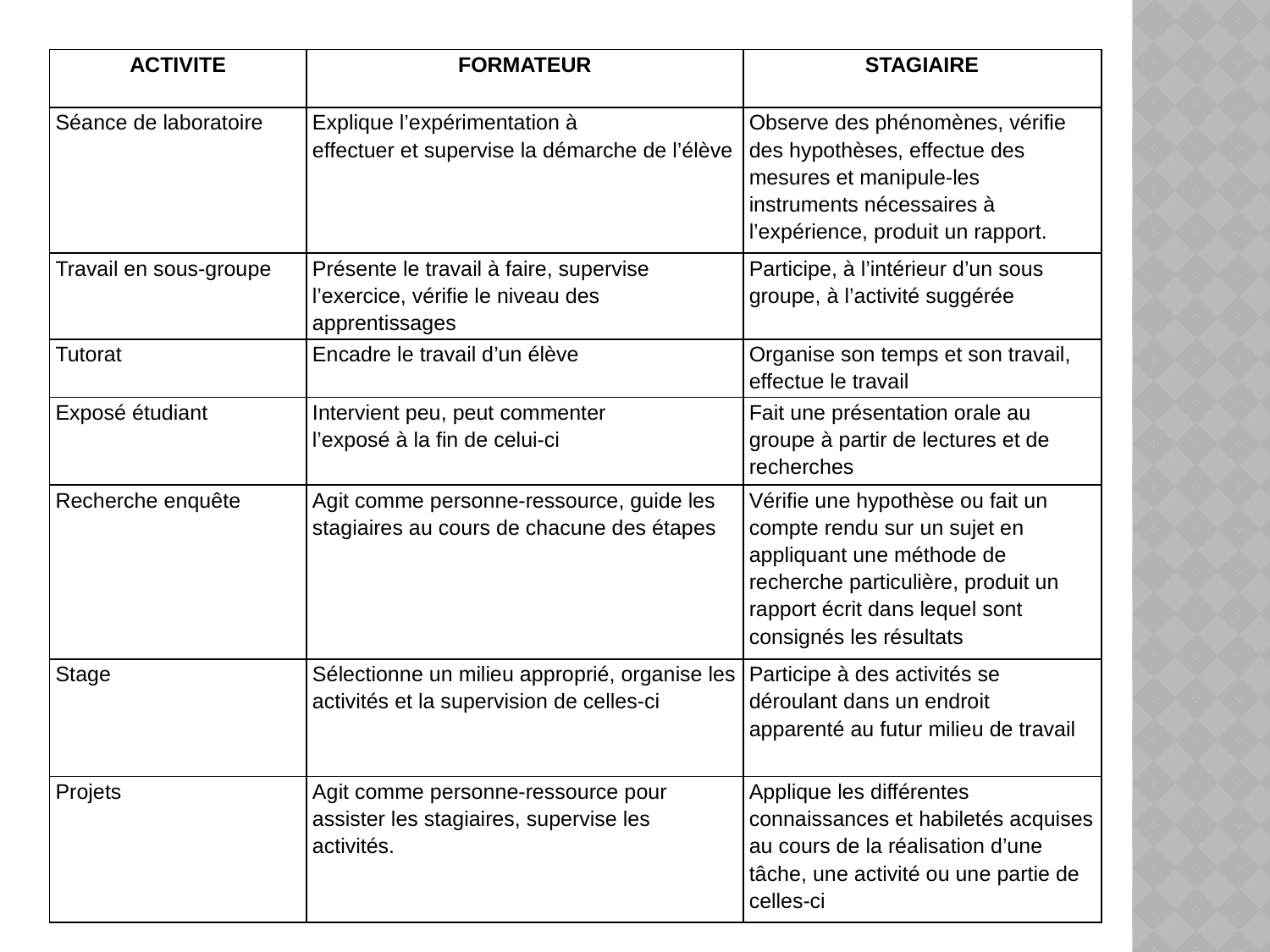

| ACTIVITE | FORMATEUR | STAGIAIRE |
| --- | --- | --- |
| Séance de laboratoire | Explique l’expérimentation à effectuer et supervise la démarche de l’élève | Observe des phénomènes, vérifie des hypothèses, effectue des mesures et manipule-les instruments nécessaires à l’expérience, produit un rapport. |
| Travail en sous-groupe | Présente le travail à faire, supervise l’exercice, vérifie le niveau des apprentissages | Participe, à l’intérieur d’un sous groupe, à l’activité suggérée |
| Tutorat | Encadre le travail d’un élève | Organise son temps et son travail, effectue le travail |
| Exposé étudiant | Intervient peu, peut commenter l’exposé à la fin de celui-ci | Fait une présentation orale au groupe à partir de lectures et de recherches |
| Recherche enquête | Agit comme personne-ressource, guide les stagiaires au cours de chacune des étapes | Vérifie une hypothèse ou fait un compte rendu sur un sujet en appliquant une méthode de recherche particulière, produit un rapport écrit dans lequel sont consignés les résultats |
| Stage | Sélectionne un milieu approprié, organise les activités et la supervision de celles-ci | Participe à des activités se déroulant dans un endroit apparenté au futur milieu de travail |
| Projets | Agit comme personne-ressource pour assister les stagiaires, supervise les activités. | Applique les différentes connaissances et habiletés acquises au cours de la réalisation d’une tâche, une activité ou une partie de celles-ci |